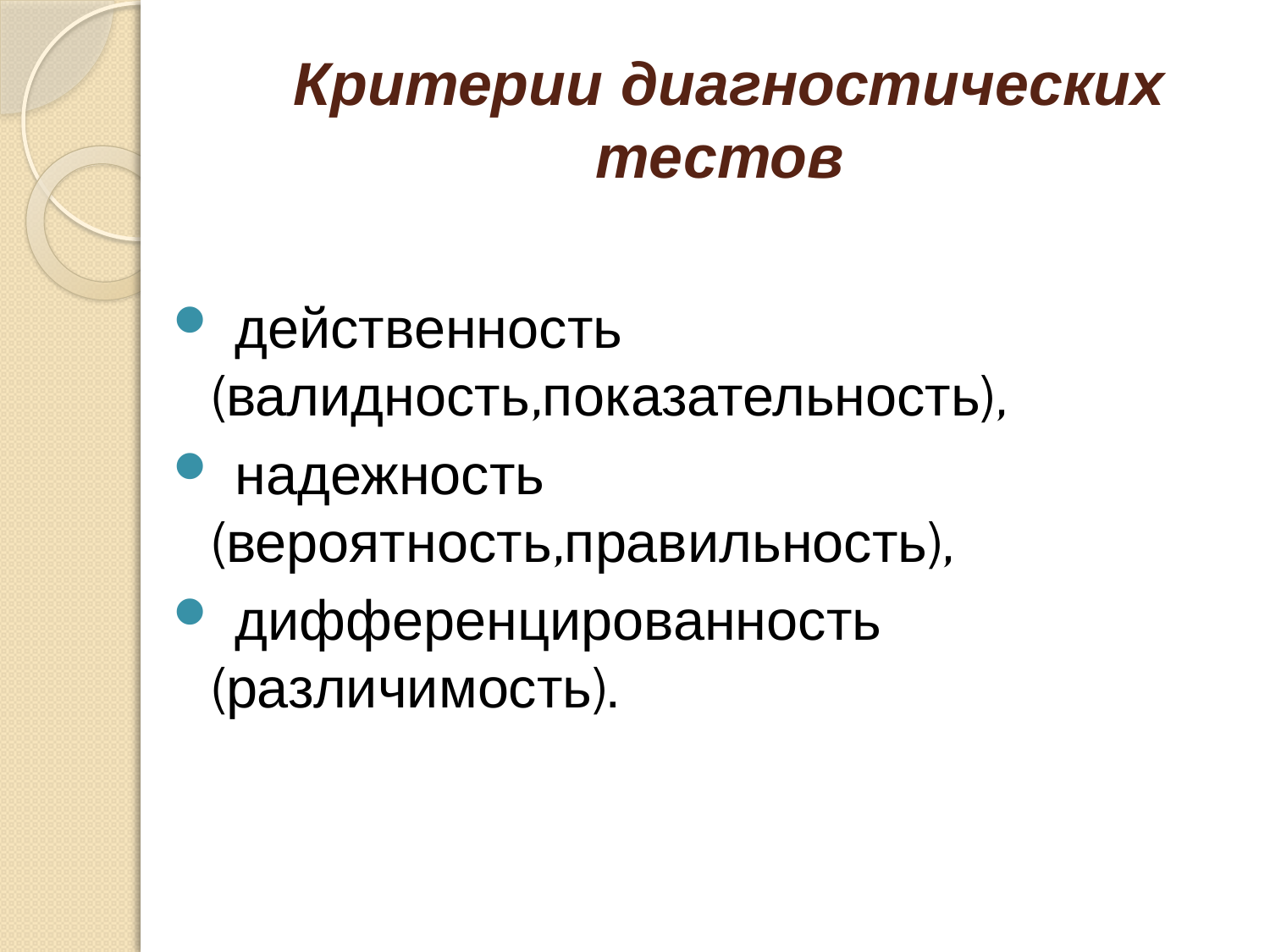

# Критерии диагностических тестов
 действенность (валидность,показательность),
 надежность (вероятность,правильность),
 дифференцированность (различимость).